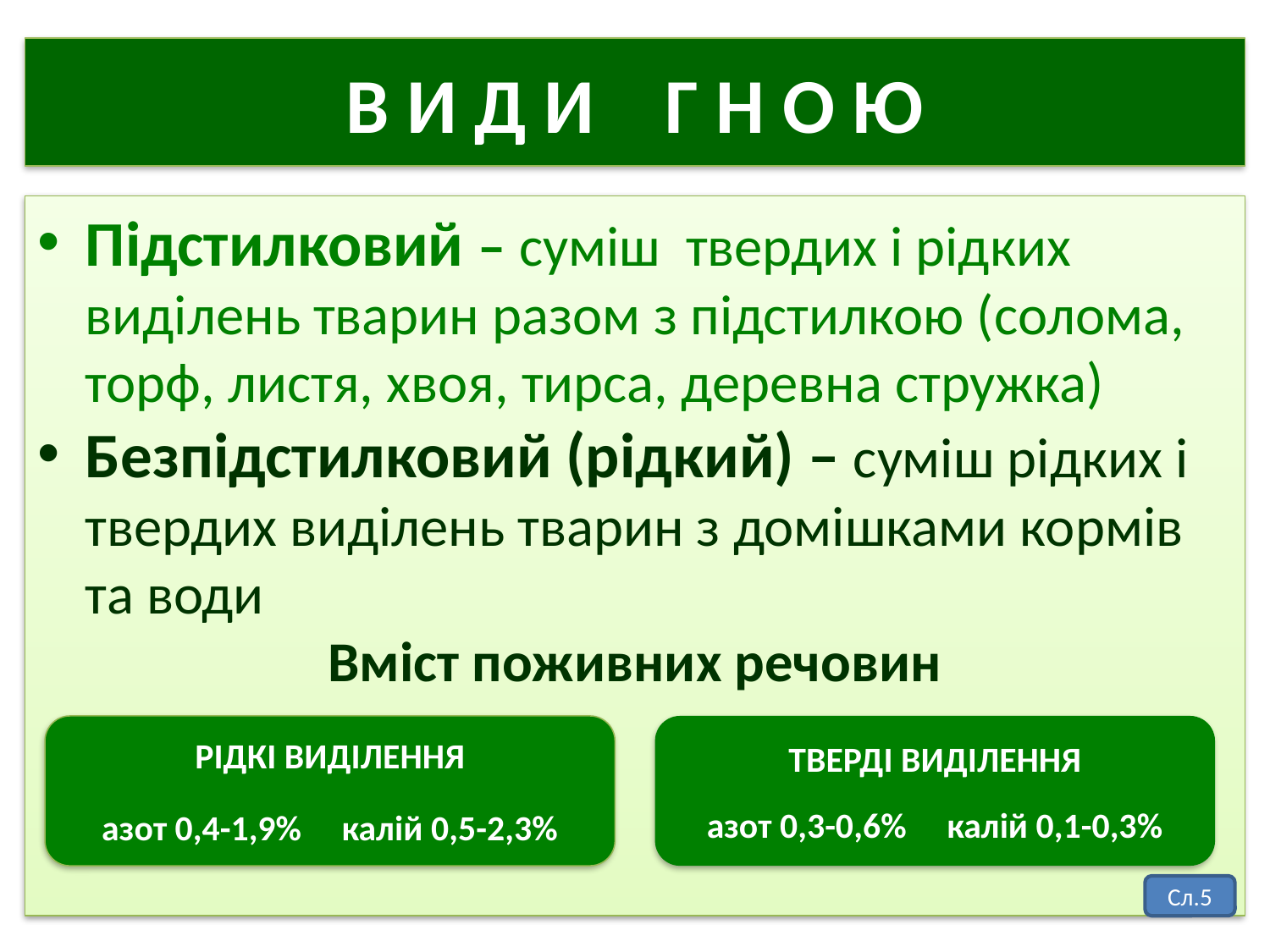

# В И Д И    Г Н О Ю
Підстилковий – суміш  твердих і рідких виділень тварин разом з підстилкою (солома, торф, листя, хвоя, тирса, деревна стружка)
Безпідстилковий (рідкий) – суміш рідких і твердих виділень тварин з домішками кормів та води
Вміст поживних речовин

РІДКІ ВИДІЛЕННЯ

азот 0,4-1,9%     калій 0,5-2,3%

ТВЕРДІ ВИДІЛЕННЯ

азот 0,3-0,6%     калій 0,1-0,3%

Сл.5